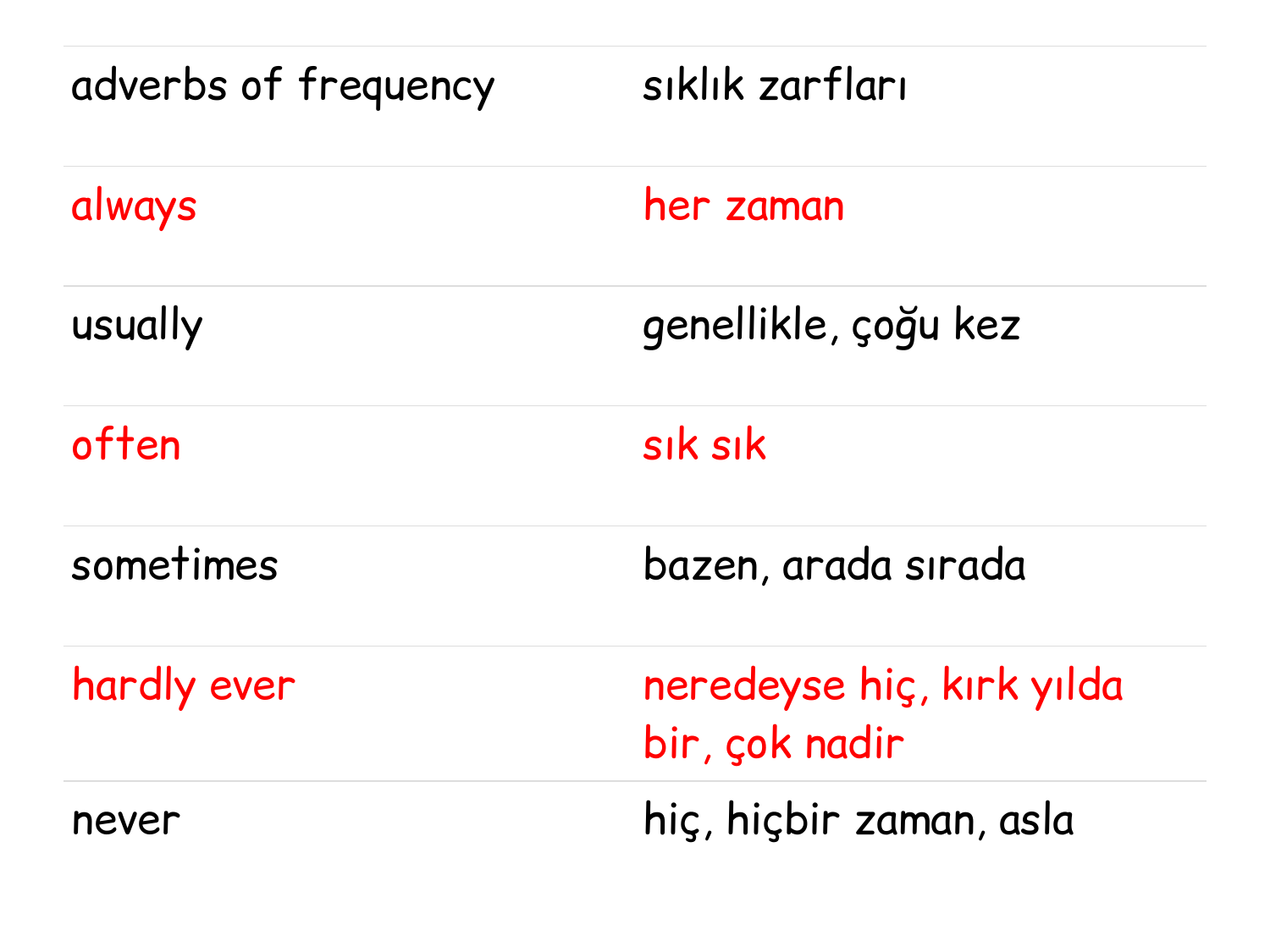

#
| adverbs of frequency | sıklık zarfları |
| --- | --- |
| always | her zaman |
| usually | genellikle, çoğu kez |
| often | sık sık |
| sometimes | bazen, arada sırada |
| hardly ever | neredeyse hiç, kırk yılda bir, çok nadir |
| never | hiç, hiçbir zaman, asla |